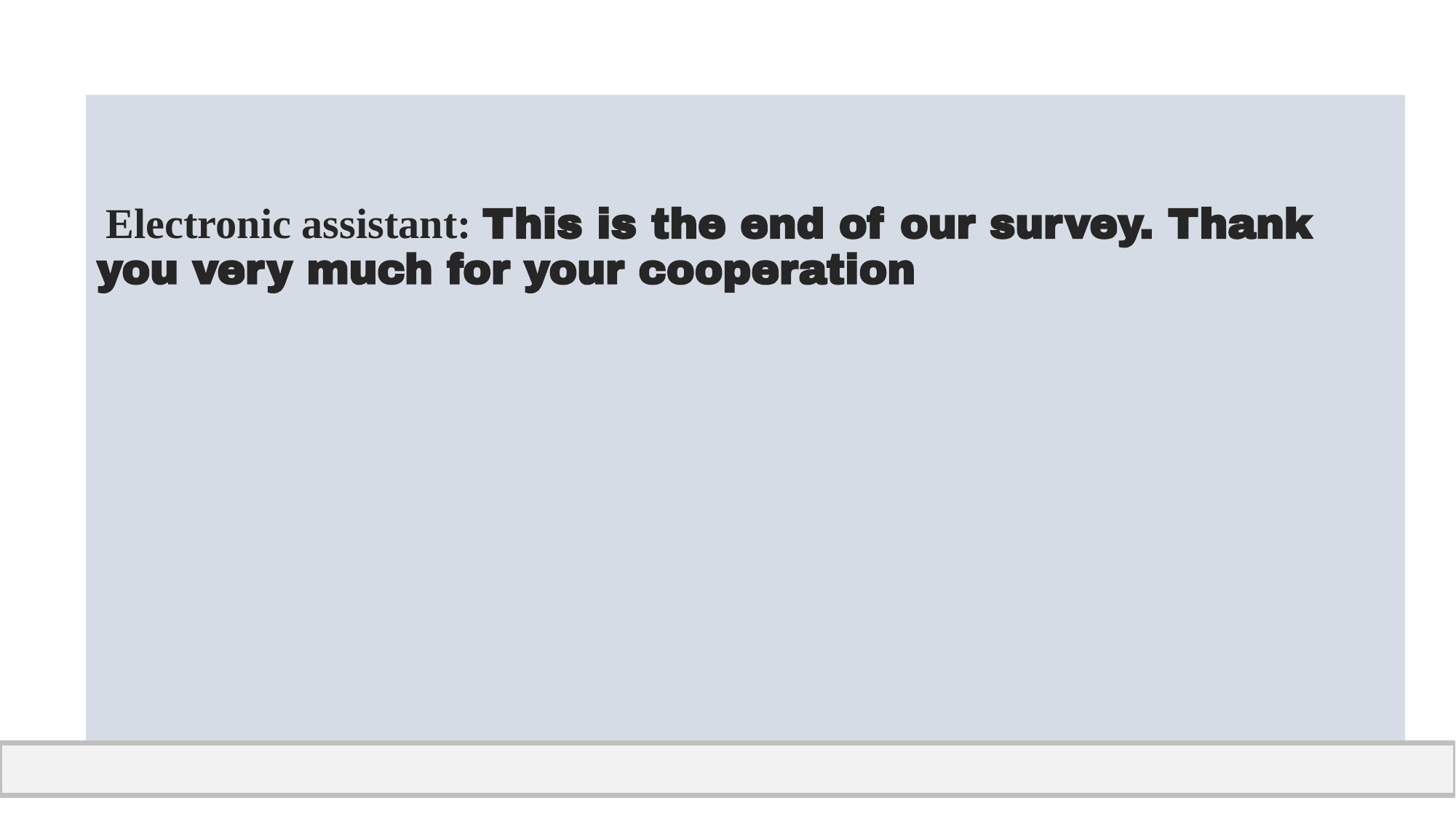

Electronic assistant: This is the end of our survey. Thank you very much for your cooperation